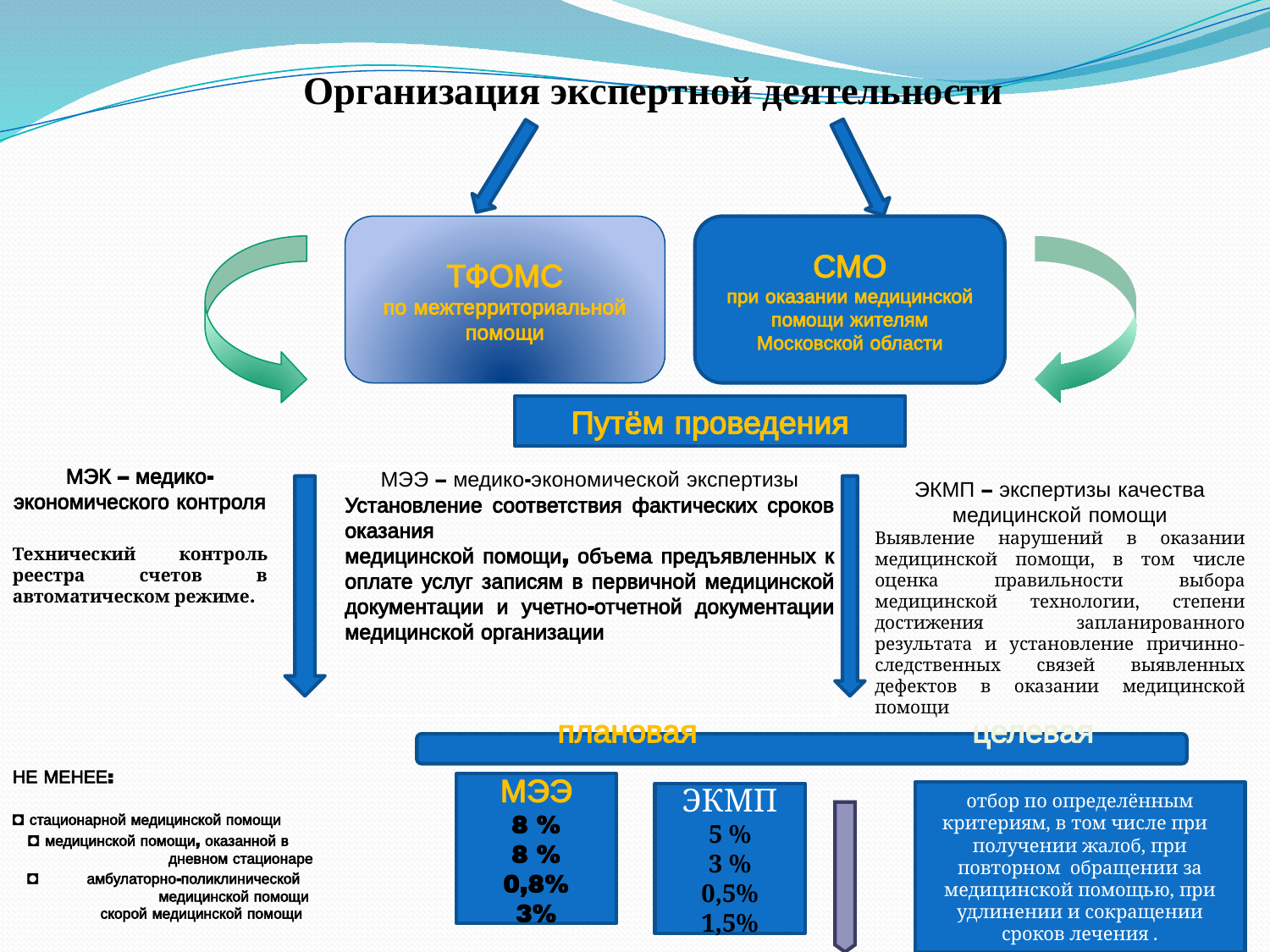

Организация экспертной деятельности

НЕ МЕНЕЕ:

◘ стационарной медицинской помощи
   ◘ медицинской помощи, оказанной в
                                дневном стационаре
   ◘          амбулаторно-поликлинической
                              медицинской помощи
                  скорой медицинской помощи

ТФОМС
по межтерриториальной помощи

СМО
при оказании медицинской помощи жителям Московской области

Путём проведения
МЭК – медико-экономического контроля

Технический контроль реестра счетов в автоматическом режиме.
МЭЭ – медико-экономической экспертизы
Установление соответствия фактических сроков оказания
медицинской помощи, объема предъявленных к оплате услуг записям в первичной медицинской документации и учетно-отчетной документации медицинской организации

ЭКМП – экспертизы качества медицинской помощи
Выявление нарушений в оказании медицинской помощи, в том числе оценка правильности выбора медицинской технологии, степени достижения запланированного результата и установление причинно-следственных связей выявленных дефектов в оказании медицинской помощи
            плановая                          целевая
МЭЭ
8 %
8 %
0,8%
3%
отбор по определённым критериям, в том числе при   получении жалоб, при повторном  обращении за медицинской помощью, при удлинении и сокращении сроков лечения .
ЭКМП
5 %
3 %
0,5%
1,5%